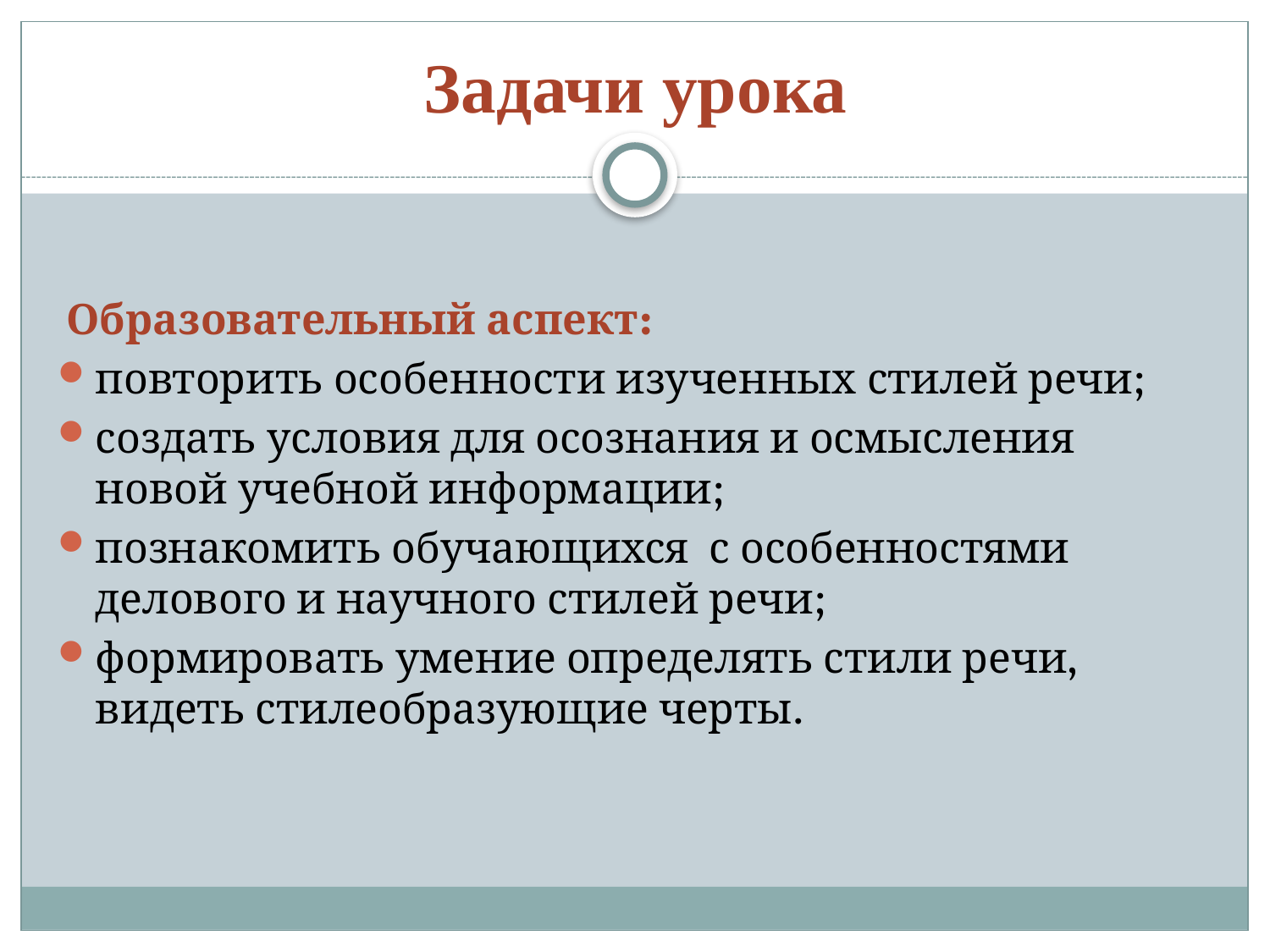

# Задачи урока

 Образовательный аспект:
повторить особенности изученных стилей речи;
создать условия для осознания и осмысления новой учебной информации;
познакомить обучающихся  с особенностями делового и научного стилей речи;
формировать умение определять стили речи, видеть стилеобразующие черты.